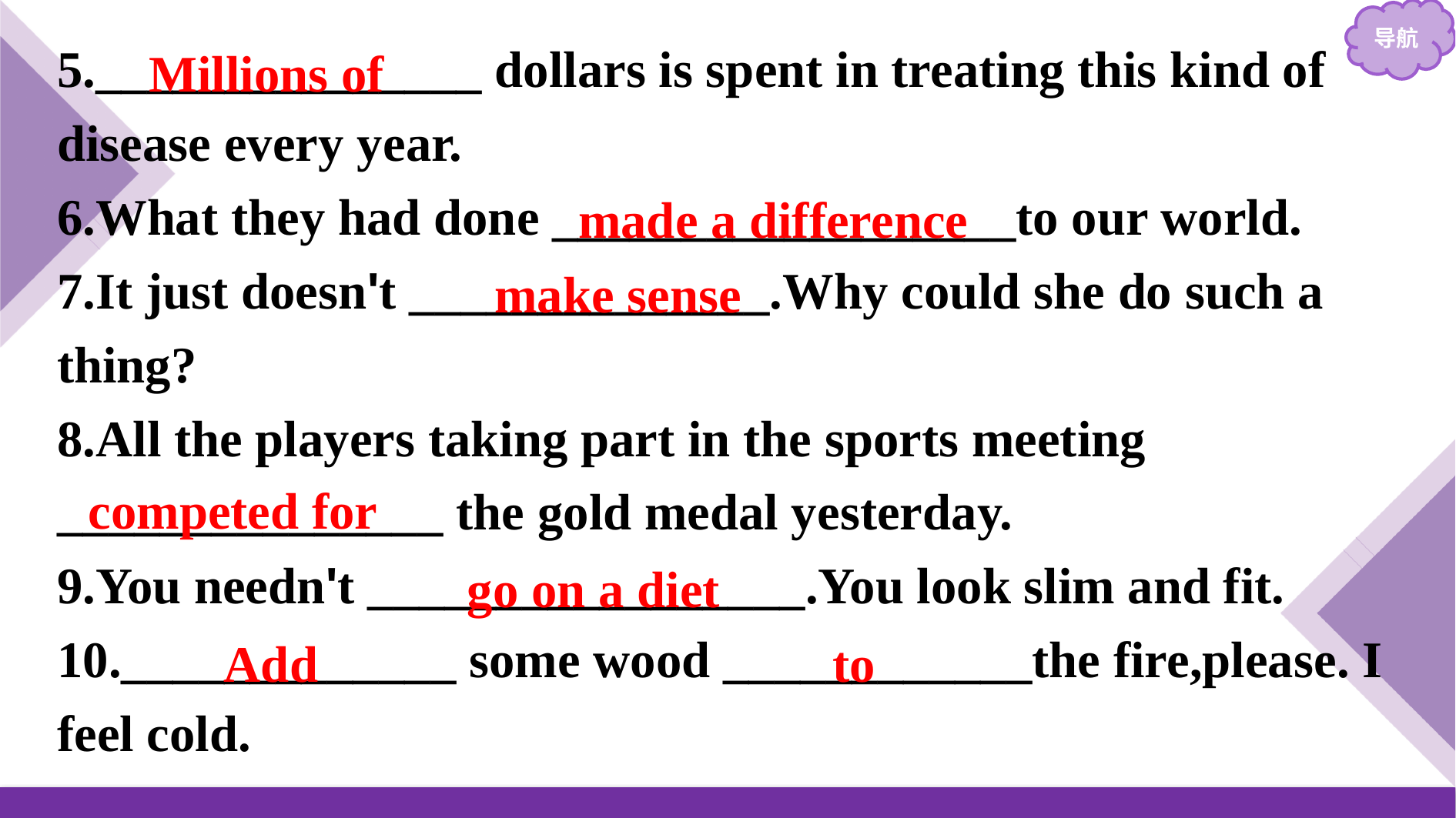

5._______________ dollars is spent in treating this kind of disease every year.
6.What they had done __________________to our world.
7.It just doesn't ______________.Why could she do such a thing?
8.All the players taking part in the sports meeting _______________ the gold medal yesterday.
9.You needn't _________________.You look slim and fit.
10._____________ some wood ____________the fire,please. I feel cold.
Millions of
made a difference
make sense
competed for
go on a diet
Add                                        to